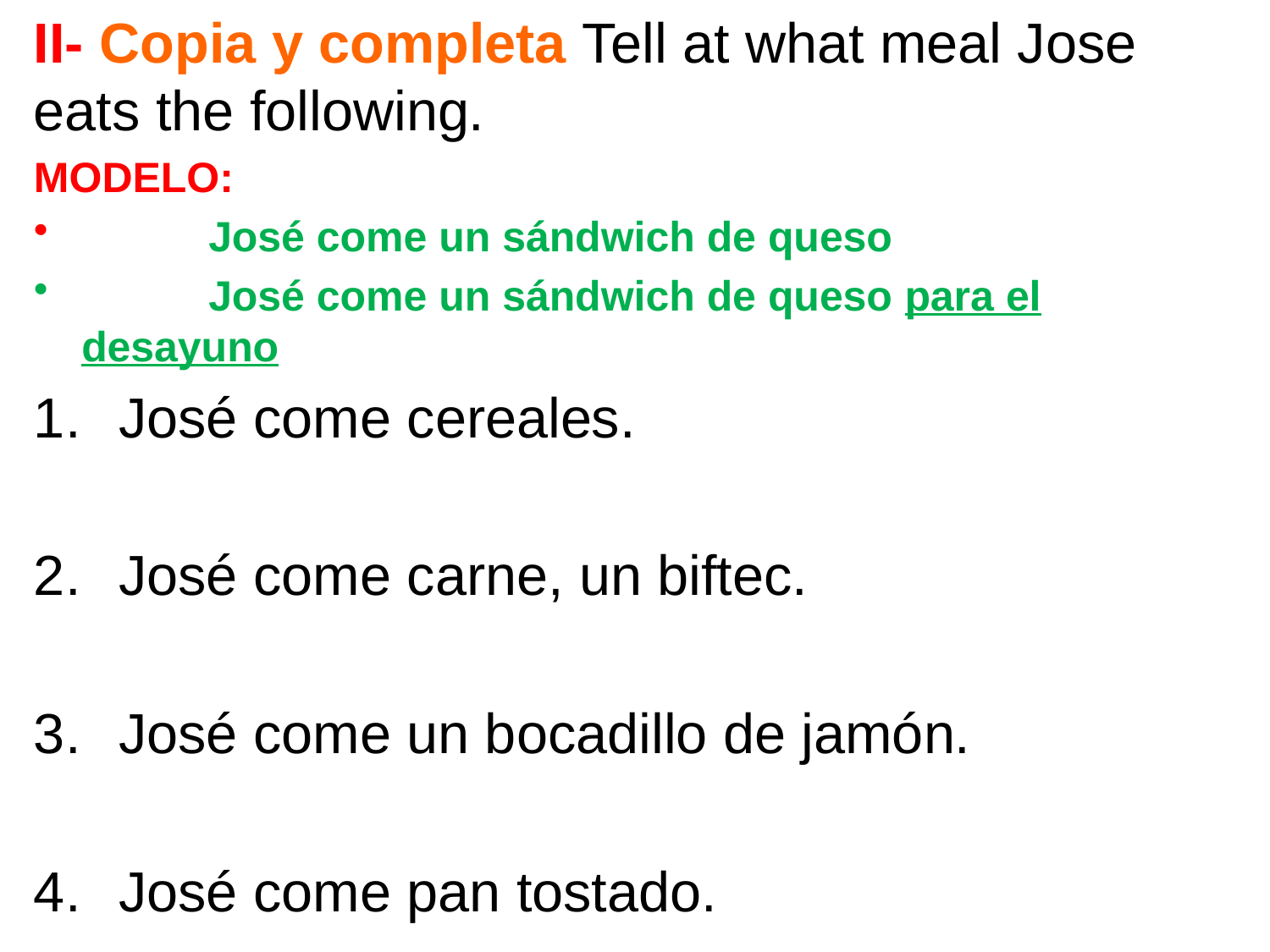

II- Copia y completa Tell at what meal Jose eats the following.
MODELO:
	José come un sándwich de queso
	José come un sándwich de queso para el desayuno
José come cereales.

José come carne, un biftec.

José come un bocadillo de jamón.

José come pan tostado.